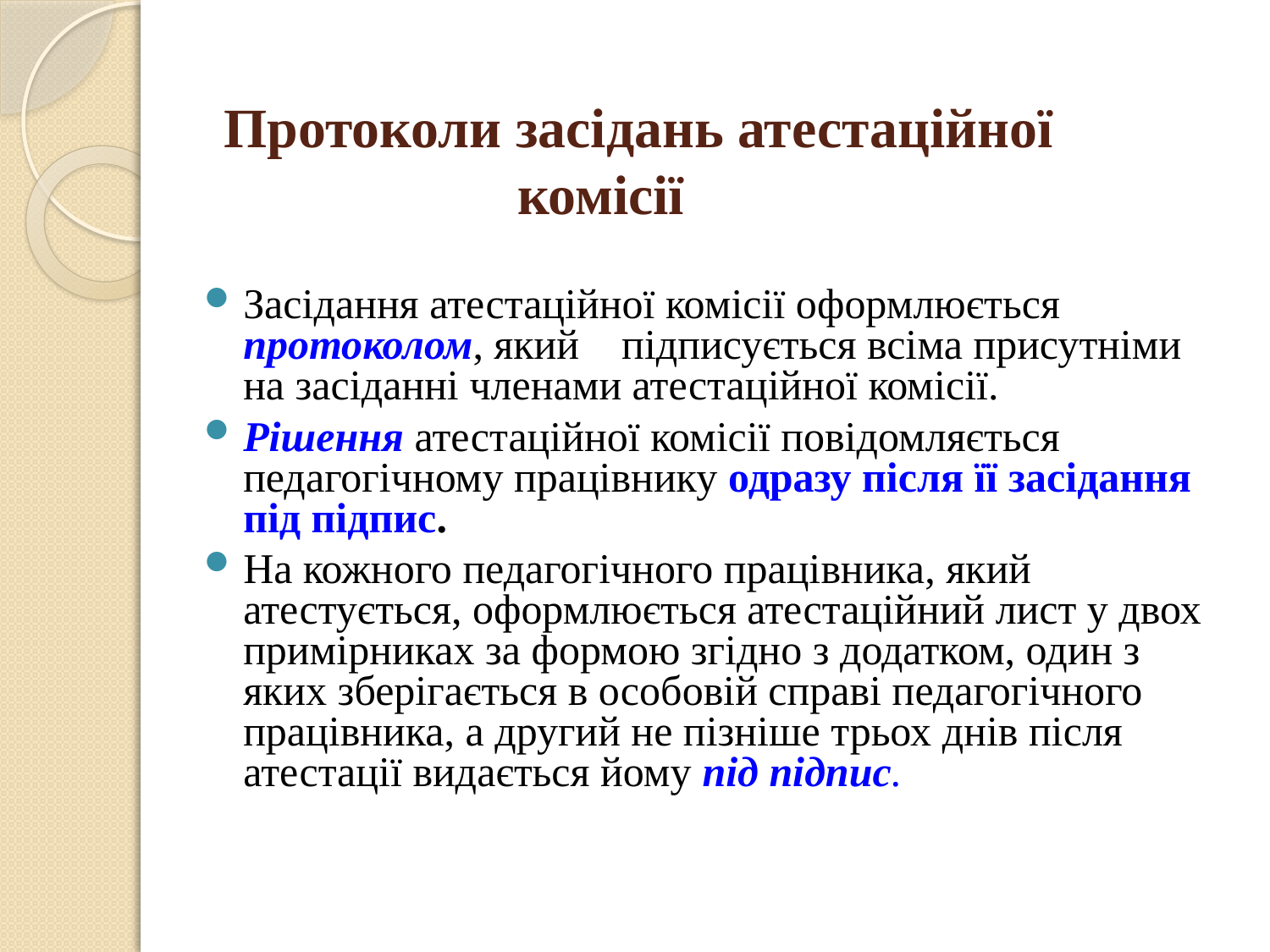

# Протоколи засідань атестаційної комісії
Засідання атестаційної комісії оформлюється протоколом, який    підписується всіма присутніми на засіданні членами атестаційної комісії.
Рішення атестаційної комісії повідомляється педагогічному працівнику одразу після її засідання під підпис.
На кожного педагогічного працівника, який атестується, оформлюється атестаційний лист у двох примірниках за формою згідно з додатком, один з яких зберігається в особовій справі педагогічного працівника, а другий не пізніше трьох днів після атестації видається йому під підпис.